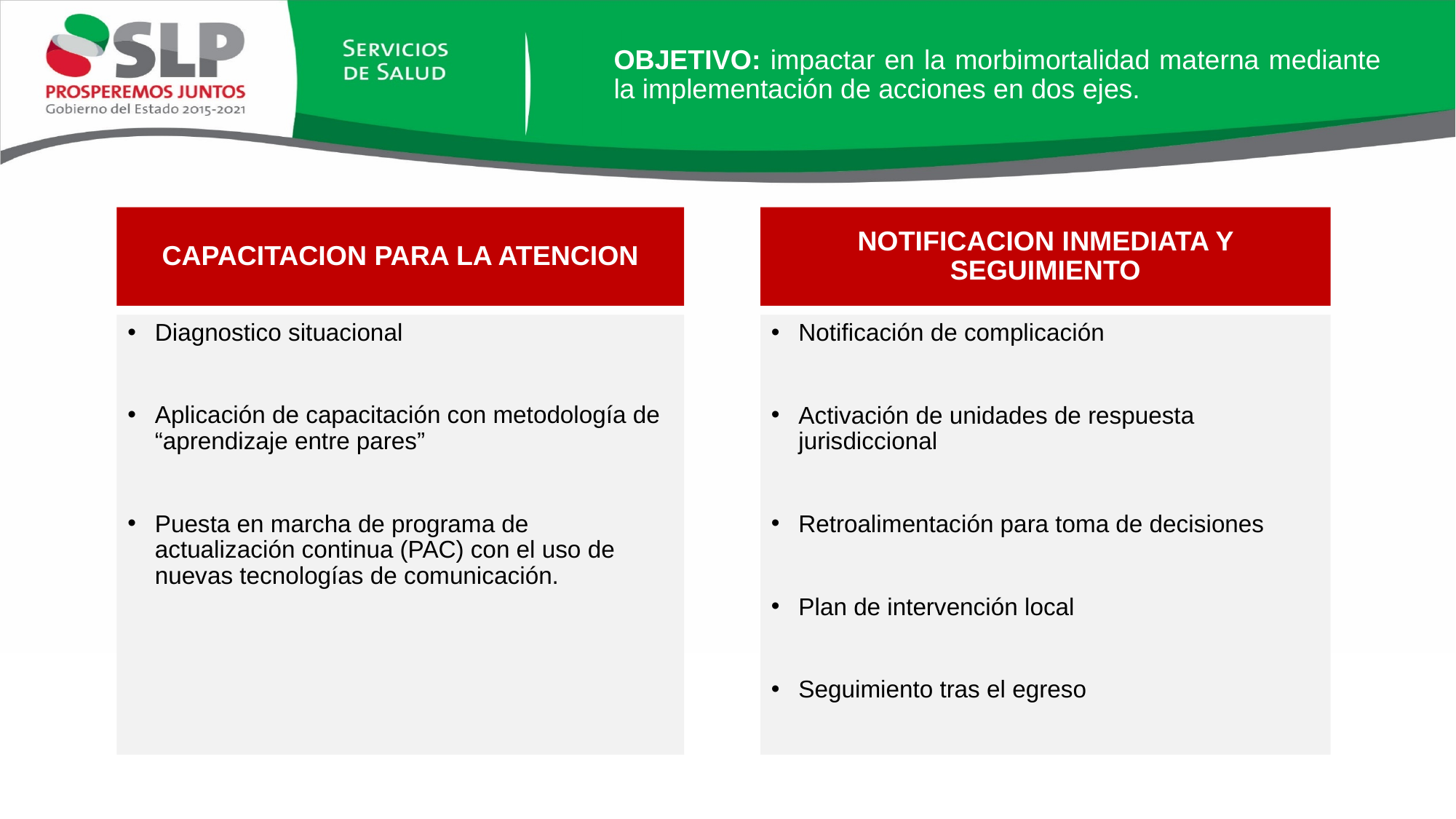

# OBJETIVO: impactar en la morbimortalidad materna mediante la implementación de acciones en dos ejes.
CAPACITACION PARA LA ATENCION
NOTIFICACION INMEDIATA Y SEGUIMIENTO
Diagnostico situacional

Aplicación de capacitación con metodología de “aprendizaje entre pares”

Puesta en marcha de programa de actualización continua (PAC) con el uso de nuevas tecnologías de comunicación.
Notificación de complicación

Activación de unidades de respuesta jurisdiccional

Retroalimentación para toma de decisiones

Plan de intervención local

Seguimiento tras el egreso